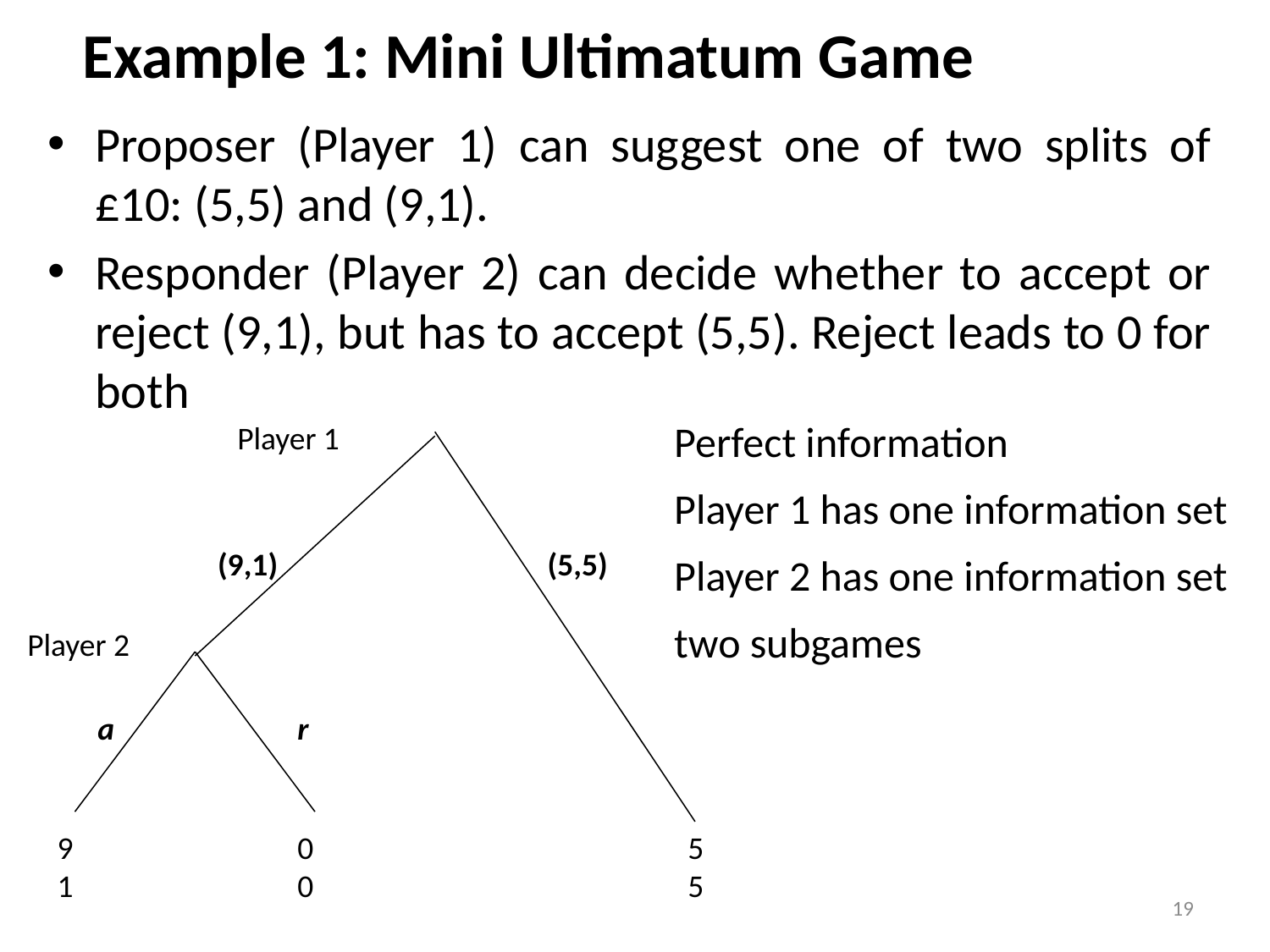

# Example 1: Mini Ultimatum Game
Proposer (Player 1) can suggest one of two splits of £10: (5,5) and (9,1).
Responder (Player 2) can decide whether to accept or reject (9,1), but has to accept (5,5). Reject leads to 0 for both
Player 1
Perfect information
Player 1 has one information set
Player 2 has one information set
two subgames

(9,1)
(5,5)
Player 2

a
r
9
1
0 0
5
5
19